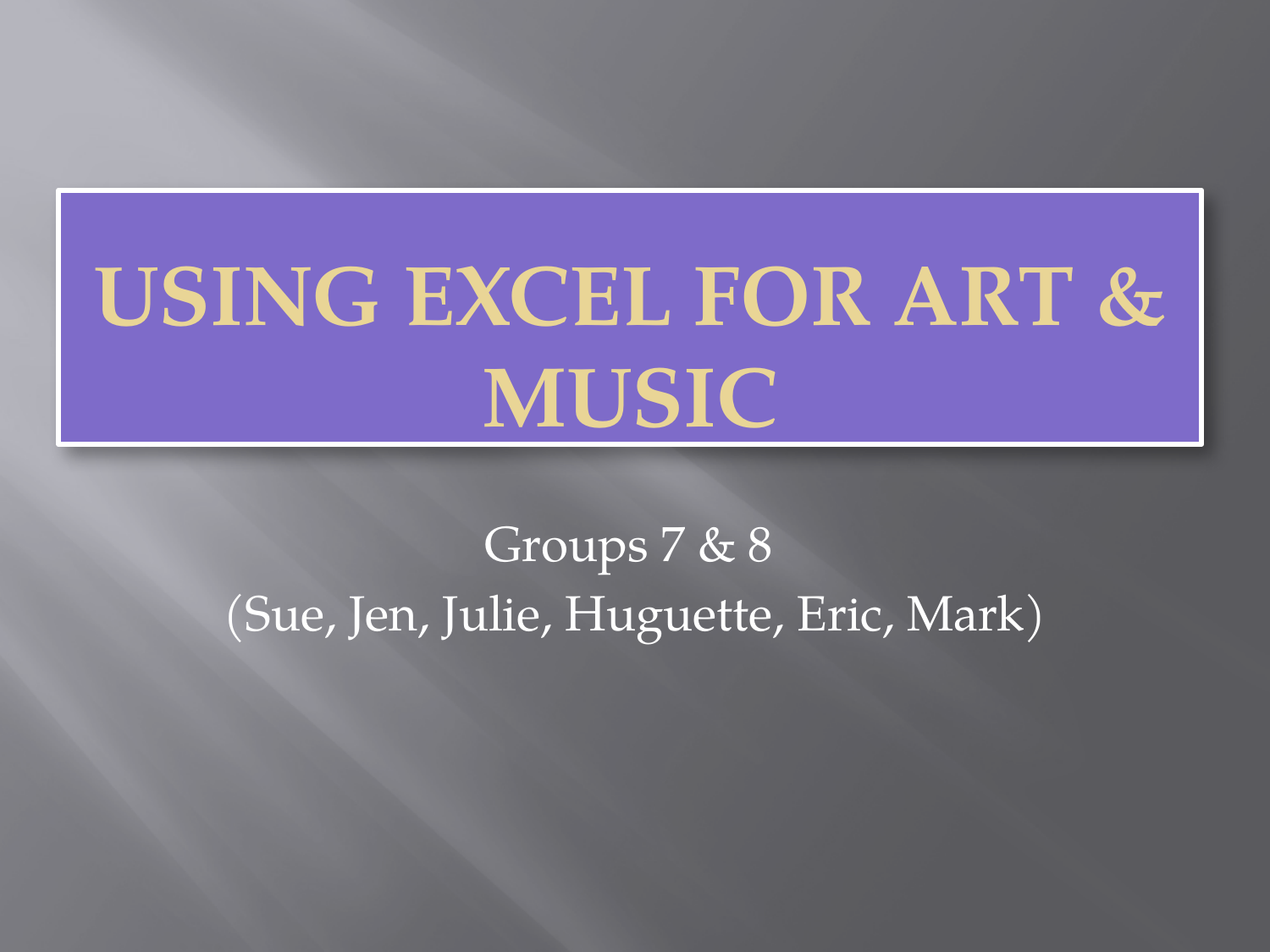

# Using Excel For Art & Music
Groups 7 & 8
(Sue, Jen, Julie, Huguette, Eric, Mark)